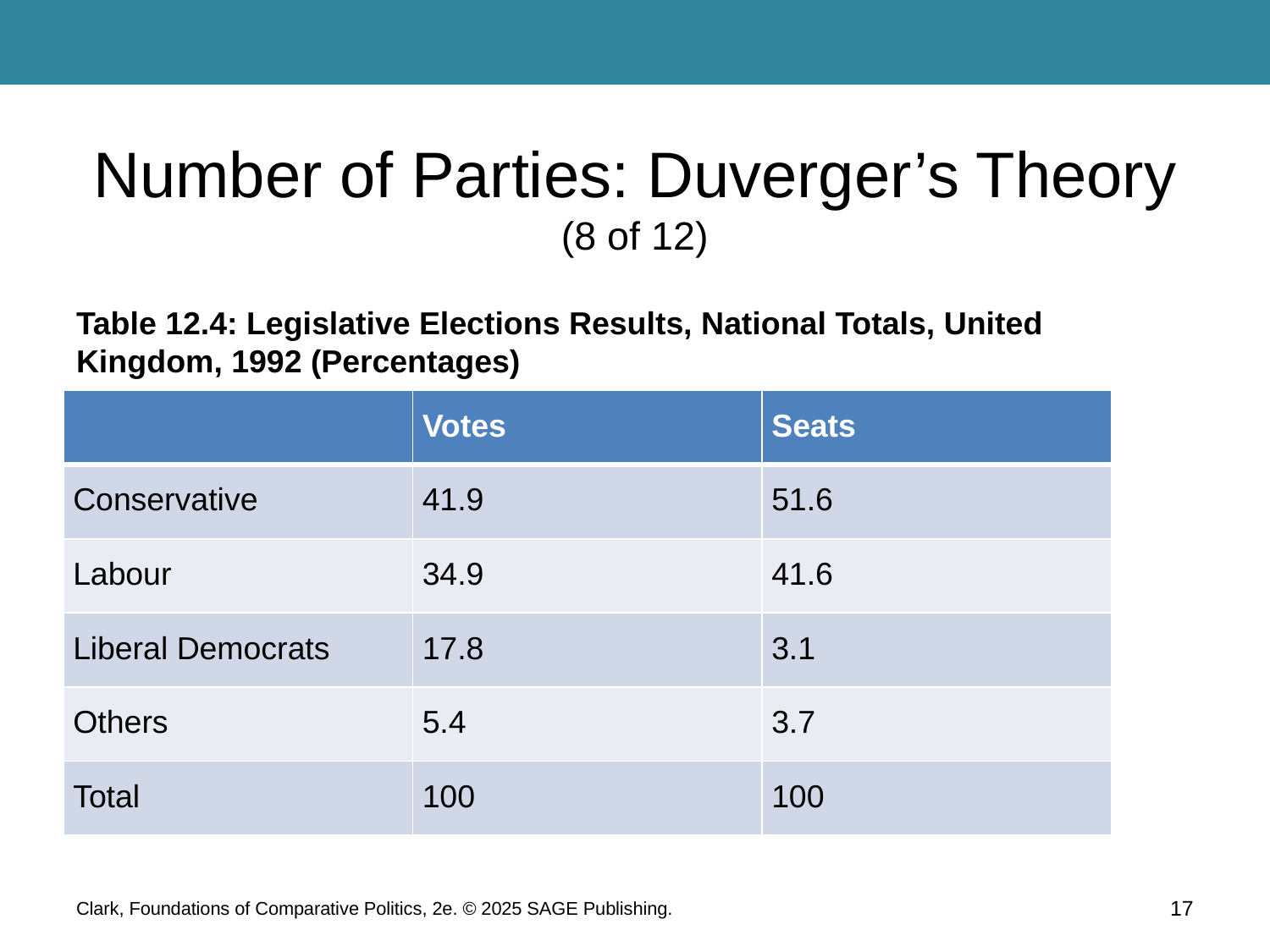

# Number of Parties: Duverger’s Theory (8 of 12)
Table 12.4: Legislative Elections Results, National Totals, United Kingdom, 1992 (Percentages)

|  | Votes | Seats |
| --- | --- | --- |
| Conservative | 41.9 | 51.6 |
| Labour | 34.9 | 41.6 |
| Liberal Democrats | 17.8 | 3.1 |
| Others | 5.4 | 3.7 |
| Total | 100 | 100 |
Clark, Foundations of Comparative Politics, 2e. © 2025 SAGE Publishing.
17